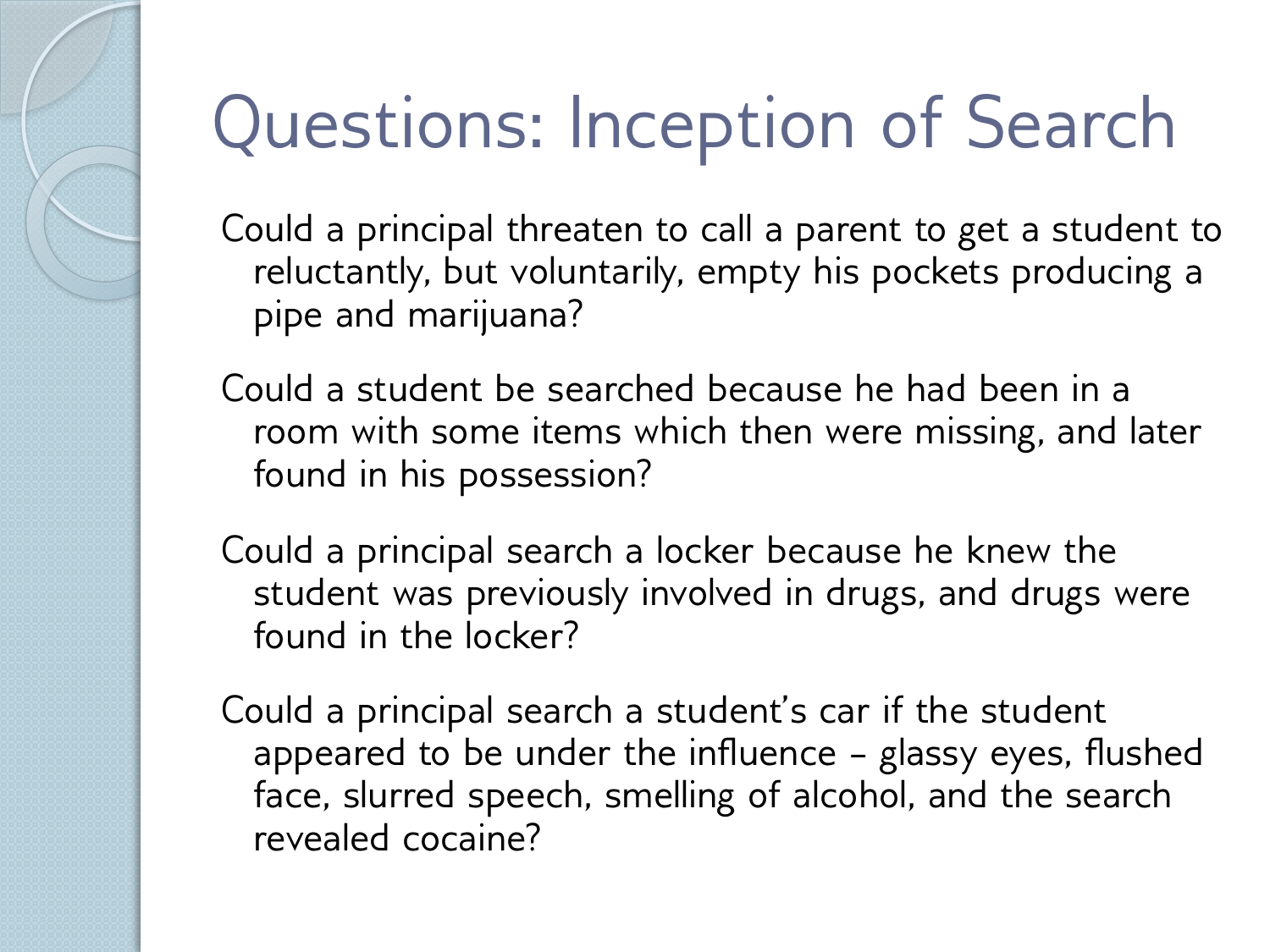

# Questions: Inception of Search
Could a principal threaten to call a parent to get a student to reluctantly, but voluntarily, empty his pockets producing a pipe and marijuana?

Could a student be searched because he had been in a room with some items which then were missing, and later found in his possession?

Could a principal search a locker because he knew the student was previously involved in drugs, and drugs were found in the locker?

Could a principal search a student’s car if the student appeared to be under the influence – glassy eyes, flushed face, slurred speech, smelling of alcohol, and the search revealed cocaine?